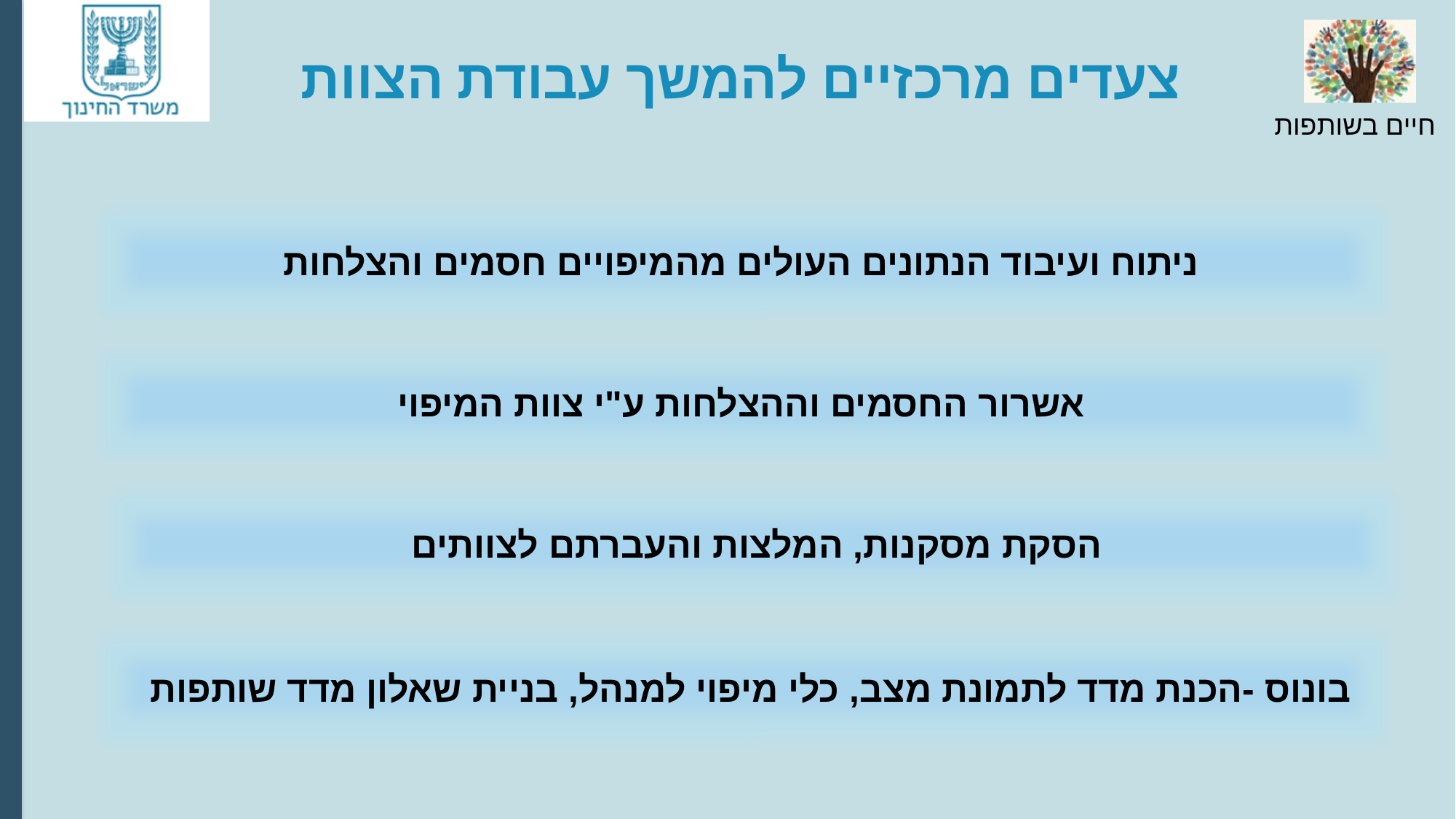

# צעדים מרכזיים להמשך עבודת הצוות
ניתוח ועיבוד הנתונים העולים מהמיפויים חסמים והצלחות
אשרור החסמים וההצלחות ע"י צוות המיפוי
הסקת מסקנות, המלצות והעברתם לצוותים
בונוס -הכנת מדד לתמונת מצב, כלי מיפוי למנהל, בניית שאלון מדד שותפות